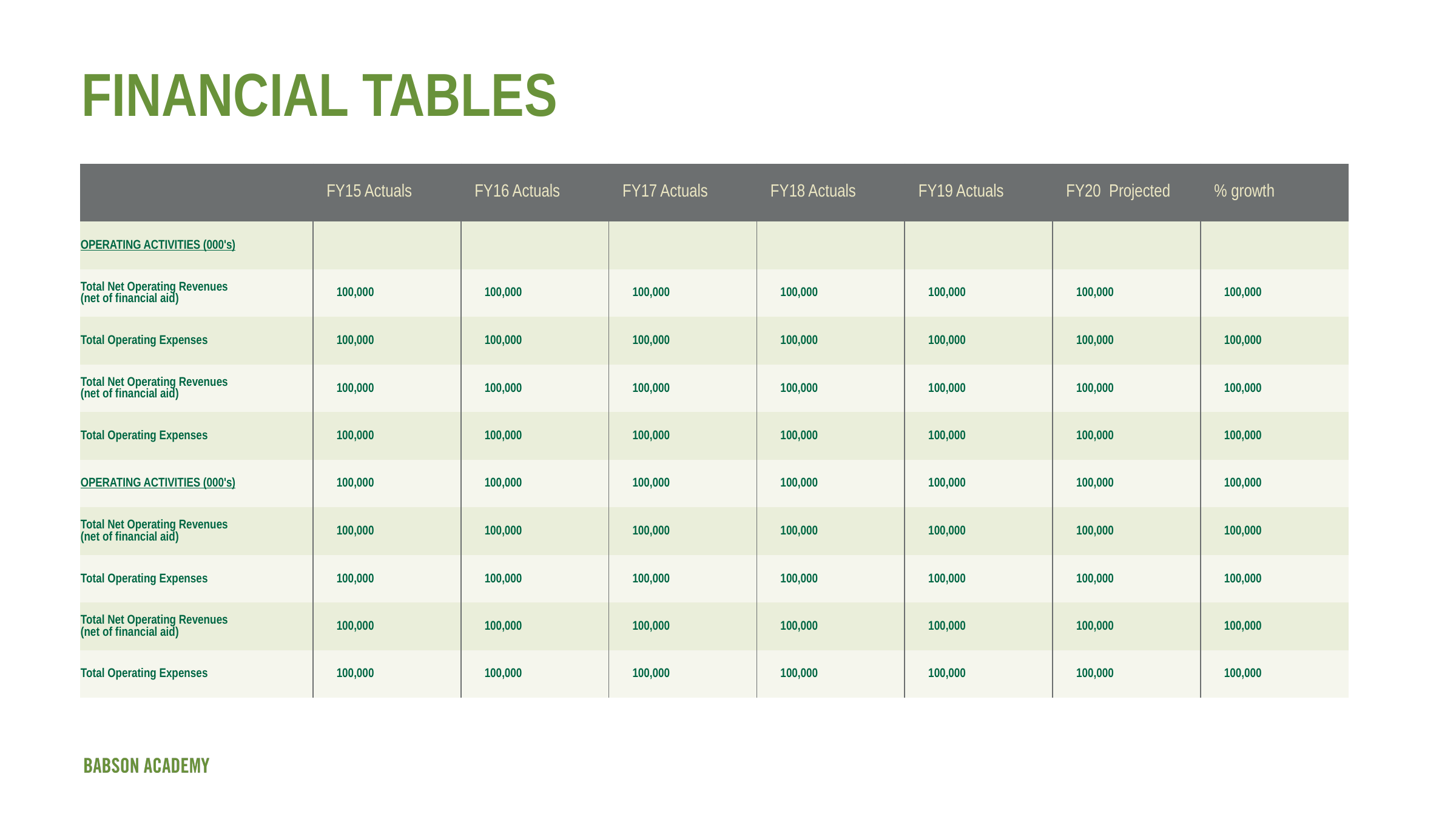

# Financial tables
|  | FY15 Actuals | FY16 Actuals | FY17 Actuals | FY18 Actuals | FY19 Actuals | FY20 Projected | % growth |
| --- | --- | --- | --- | --- | --- | --- | --- |
| OPERATING ACTIVITIES (000's) |  |  |  |  |  |  |  |
| Total Net Operating Revenues (net of financial aid) | 100,000 | 100,000 | 100,000 | 100,000 | 100,000 | 100,000 | 100,000 |
| Total Operating Expenses | 100,000 | 100,000 | 100,000 | 100,000 | 100,000 | 100,000 | 100,000 |
| Total Net Operating Revenues (net of financial aid) | 100,000 | 100,000 | 100,000 | 100,000 | 100,000 | 100,000 | 100,000 |
| Total Operating Expenses | 100,000 | 100,000 | 100,000 | 100,000 | 100,000 | 100,000 | 100,000 |
| OPERATING ACTIVITIES (000's) | 100,000 | 100,000 | 100,000 | 100,000 | 100,000 | 100,000 | 100,000 |
| Total Net Operating Revenues (net of financial aid) | 100,000 | 100,000 | 100,000 | 100,000 | 100,000 | 100,000 | 100,000 |
| Total Operating Expenses | 100,000 | 100,000 | 100,000 | 100,000 | 100,000 | 100,000 | 100,000 |
| Total Net Operating Revenues (net of financial aid) | 100,000 | 100,000 | 100,000 | 100,000 | 100,000 | 100,000 | 100,000 |
| Total Operating Expenses | 100,000 | 100,000 | 100,000 | 100,000 | 100,000 | 100,000 | 100,000 |